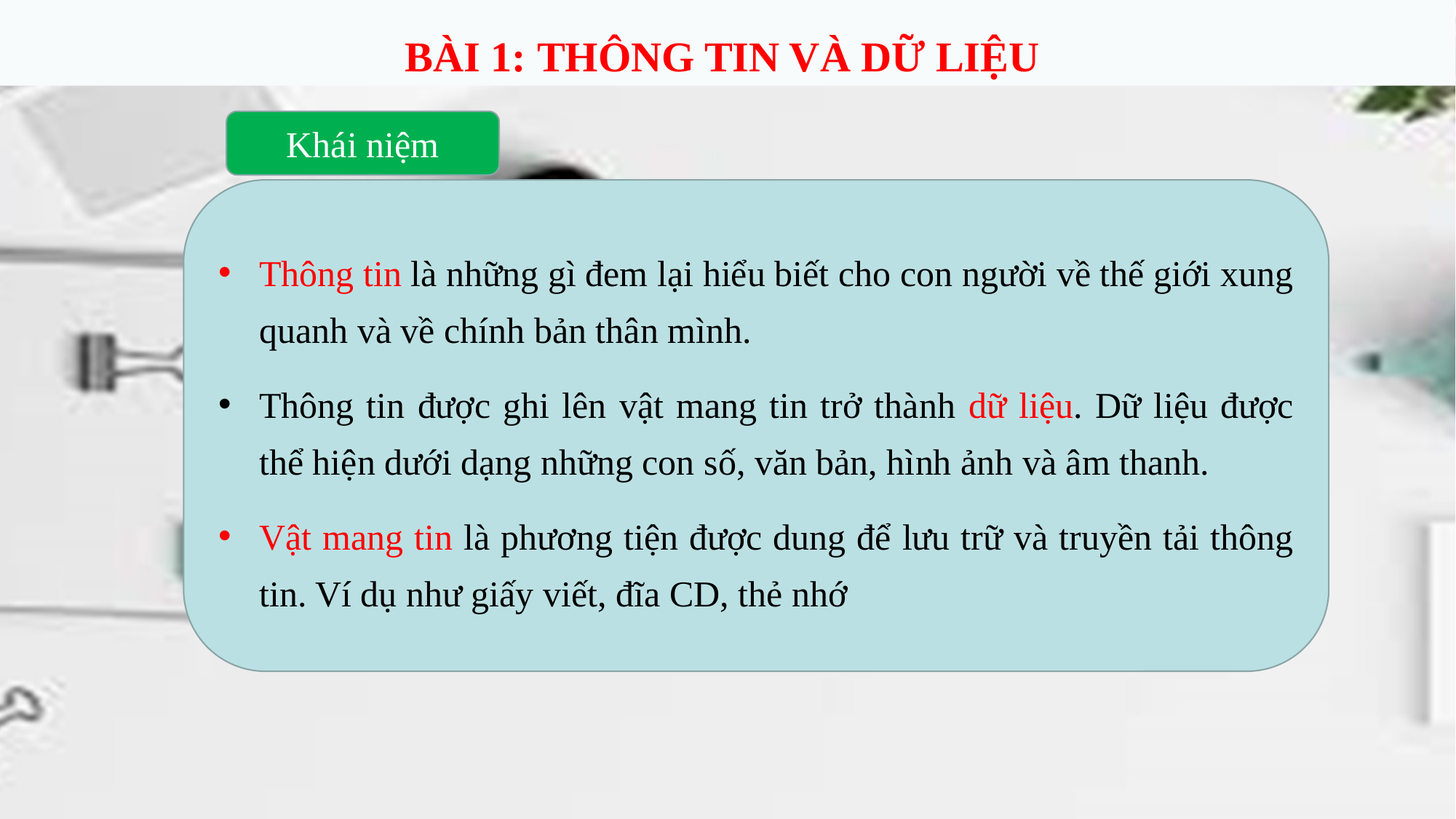

BÀI 1: THÔNG TIN VÀ DỮ LIỆU
Khái niệm
Thông tin là những gì đem lại hiểu biết cho con người về thế giới xung quanh và về chính bản thân mình.
Thông tin được ghi lên vật mang tin trở thành dữ liệu. Dữ liệu được thể hiện dưới dạng những con số, văn bản, hình ảnh và âm thanh.
Vật mang tin là phương tiện được dung để lưu trữ và truyền tải thông tin. Ví dụ như giấy viết, đĩa CD, thẻ nhớ